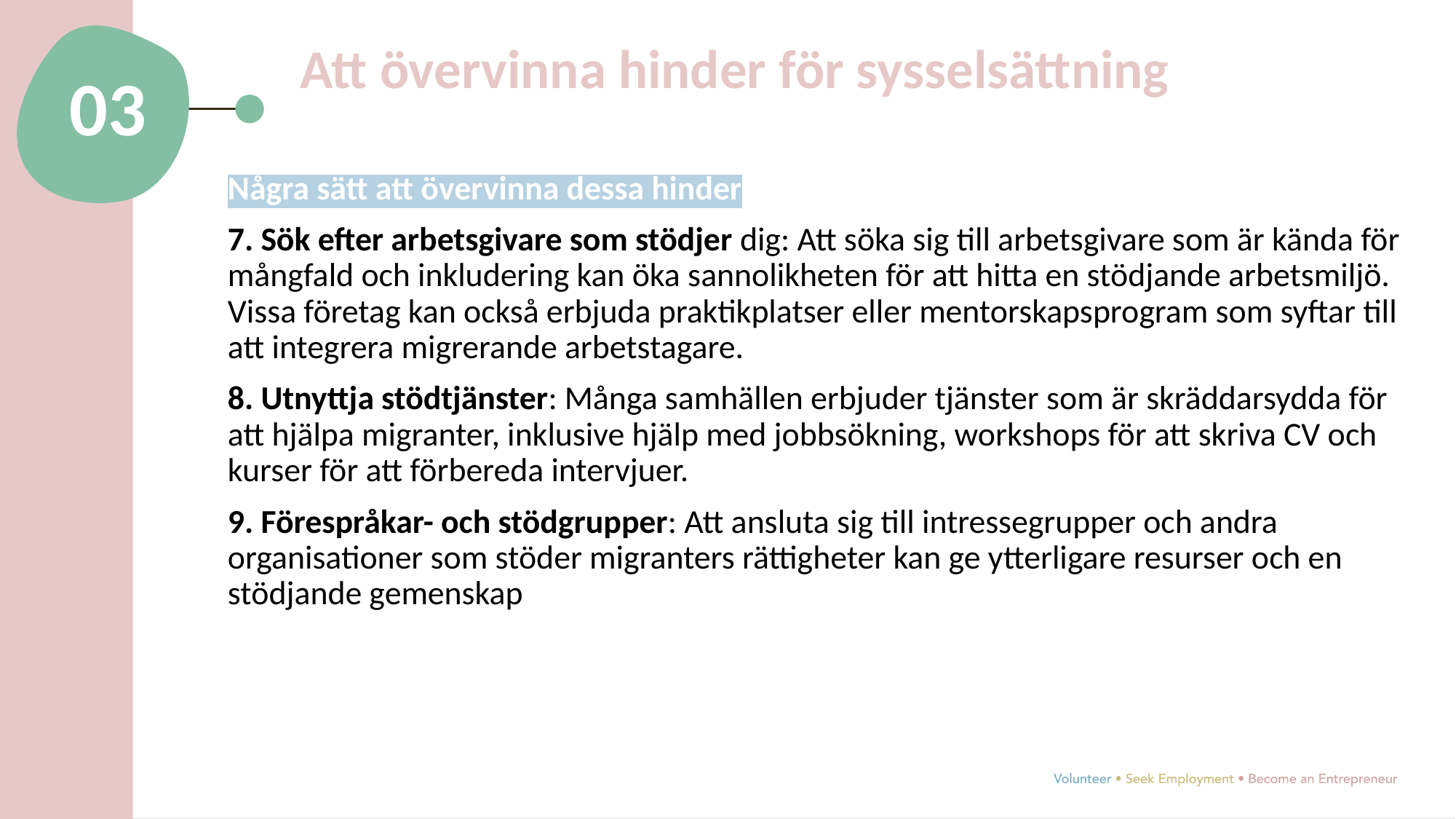

Att övervinna hinder för sysselsättning

03

Några sätt att övervinna dessa hinder
7. Sök efter arbetsgivare som stödjer dig: Att söka sig till arbetsgivare som är kända för mångfald och inkludering kan öka sannolikheten för att hitta en stödjande arbetsmiljö. Vissa företag kan också erbjuda praktikplatser eller mentorskapsprogram som syftar till att integrera migrerande arbetstagare.
8. Utnyttja stödtjänster: Många samhällen erbjuder tjänster som är skräddarsydda för att hjälpa migranter, inklusive hjälp med jobbsökning, workshops för att skriva CV och kurser för att förbereda intervjuer.
9. Förespråkar- och stödgrupper: Att ansluta sig till intressegrupper och andra organisationer som stöder migranters rättigheter kan ge ytterligare resurser och en stödjande gemenskap